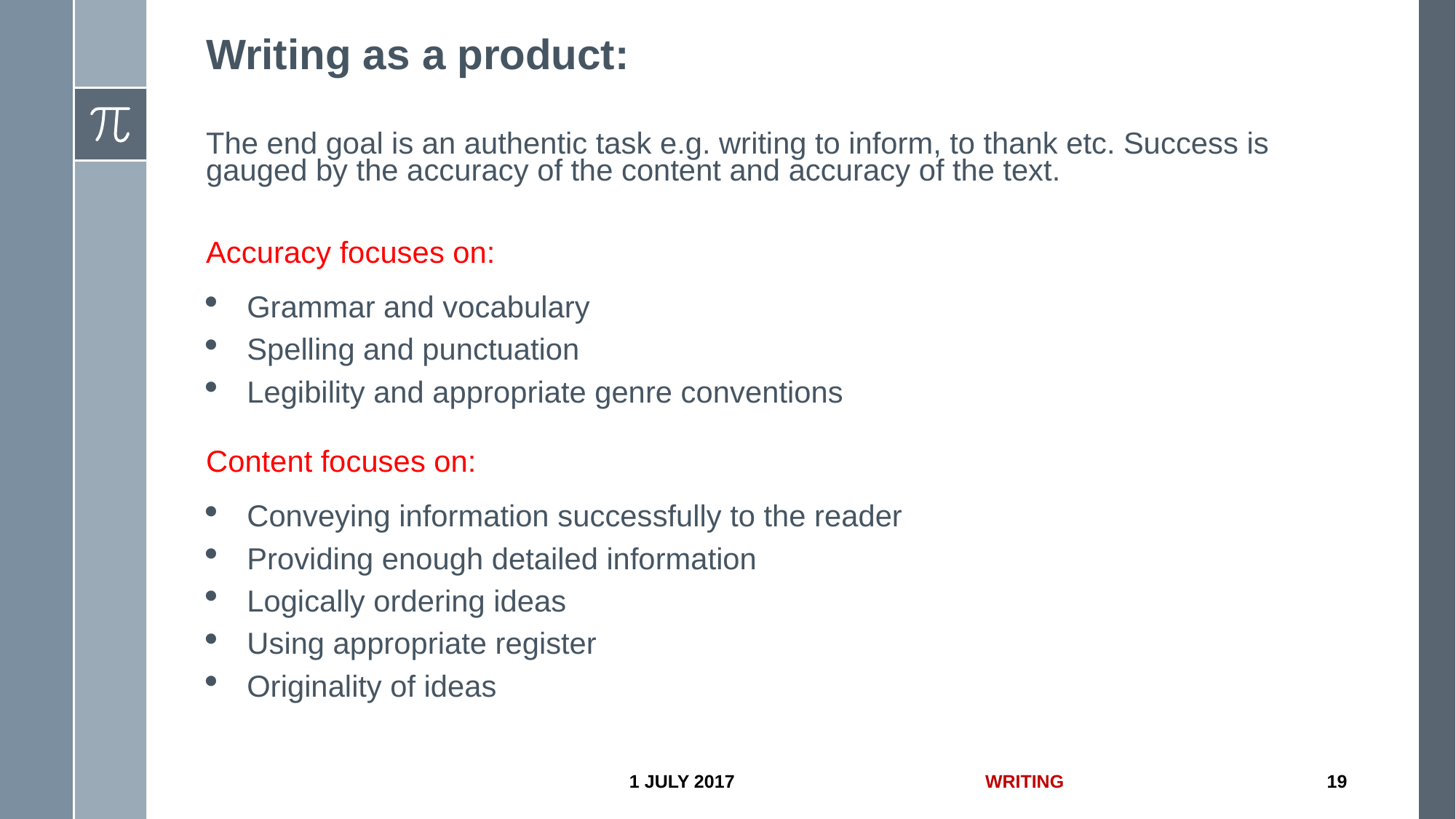

Writing as a product:
The end goal is an authentic task e.g. writing to inform, to thank etc. Success is gauged by the accuracy of the content and accuracy of the text.
Accuracy focuses on:
Grammar and vocabulary
Spelling and punctuation
Legibility and appropriate genre conventions
Content focuses on:
Conveying information successfully to the reader
Providing enough detailed information
Logically ordering ideas
Using appropriate register
Originality of ideas

1 July 2017
Writing
19